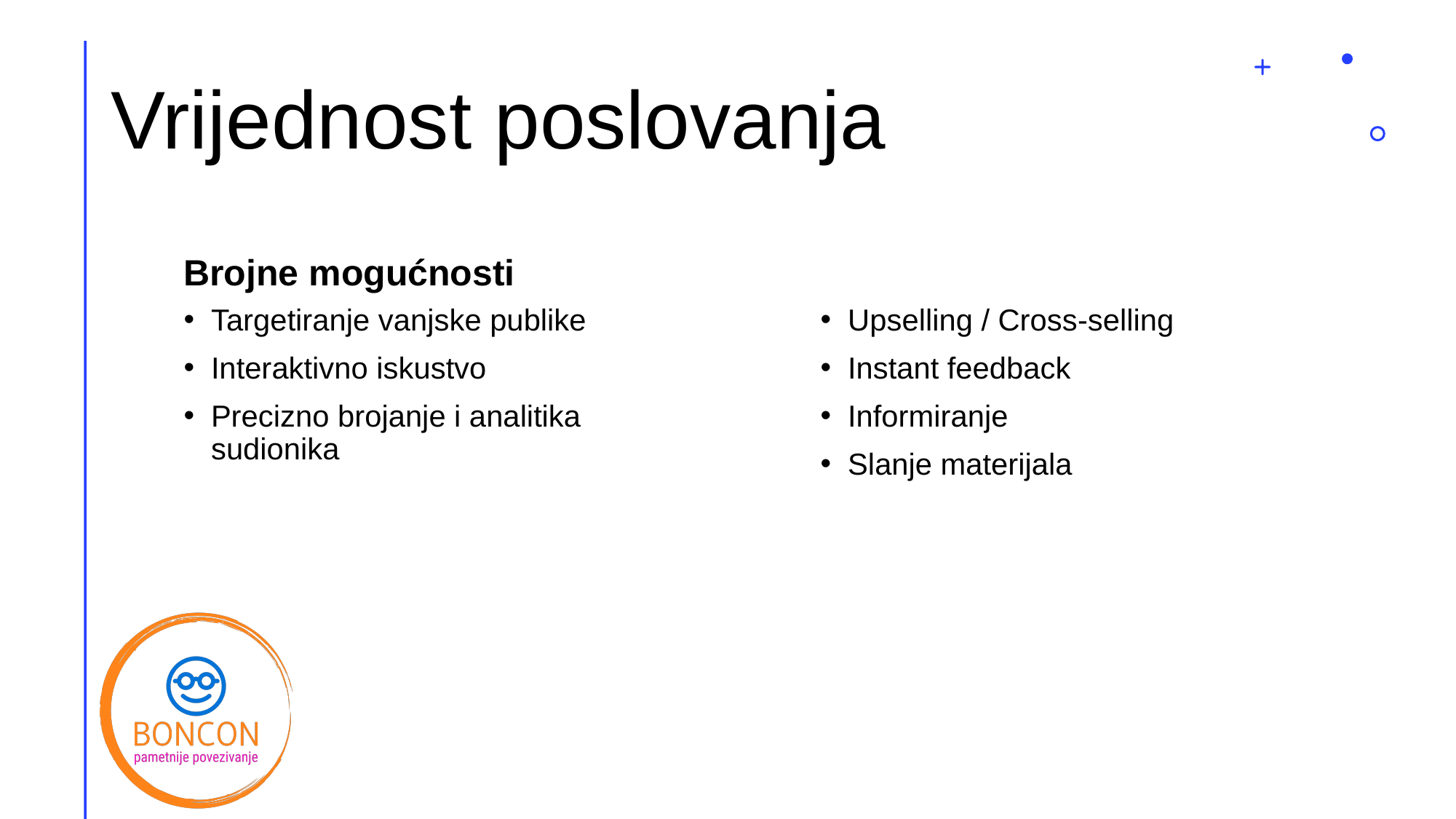

# Vrijednost poslovanja
Brojne mogućnosti
Targetiranje vanjske publike
Interaktivno iskustvo
Precizno brojanje i analitika sudionika
Upselling / Cross-selling
Instant feedback
Informiranje
Slanje materijala